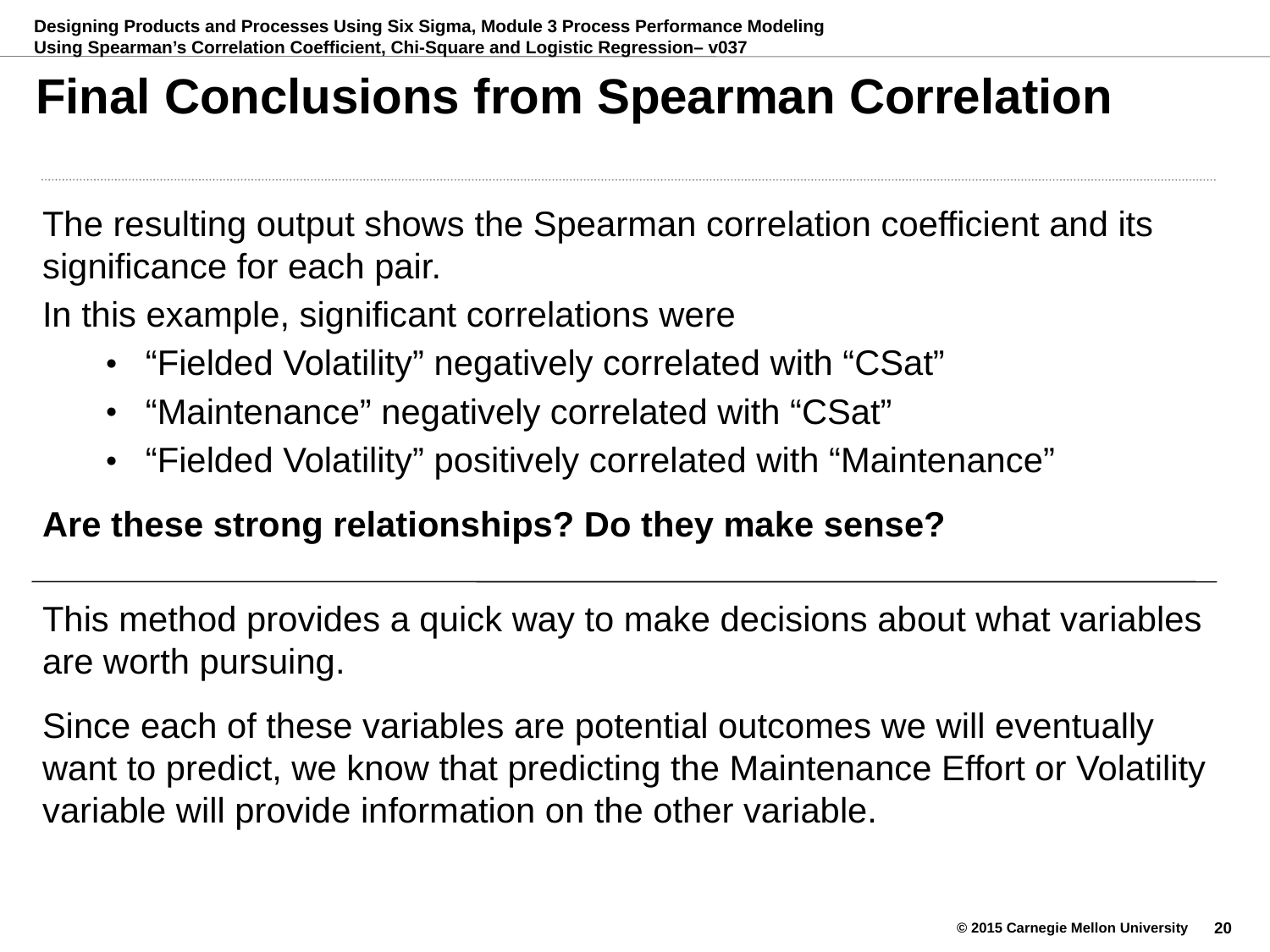

# Final Conclusions from Spearman Correlation
The resulting output shows the Spearman correlation coefficient and its significance for each pair.
In this example, significant correlations were
“Fielded Volatility” negatively correlated with “CSat”
“Maintenance” negatively correlated with “CSat”
“Fielded Volatility” positively correlated with “Maintenance”
Are these strong relationships? Do they make sense?

This method provides a quick way to make decisions about what variables are worth pursuing.
Since each of these variables are potential outcomes we will eventually want to predict, we know that predicting the Maintenance Effort or Volatility variable will provide information on the other variable.